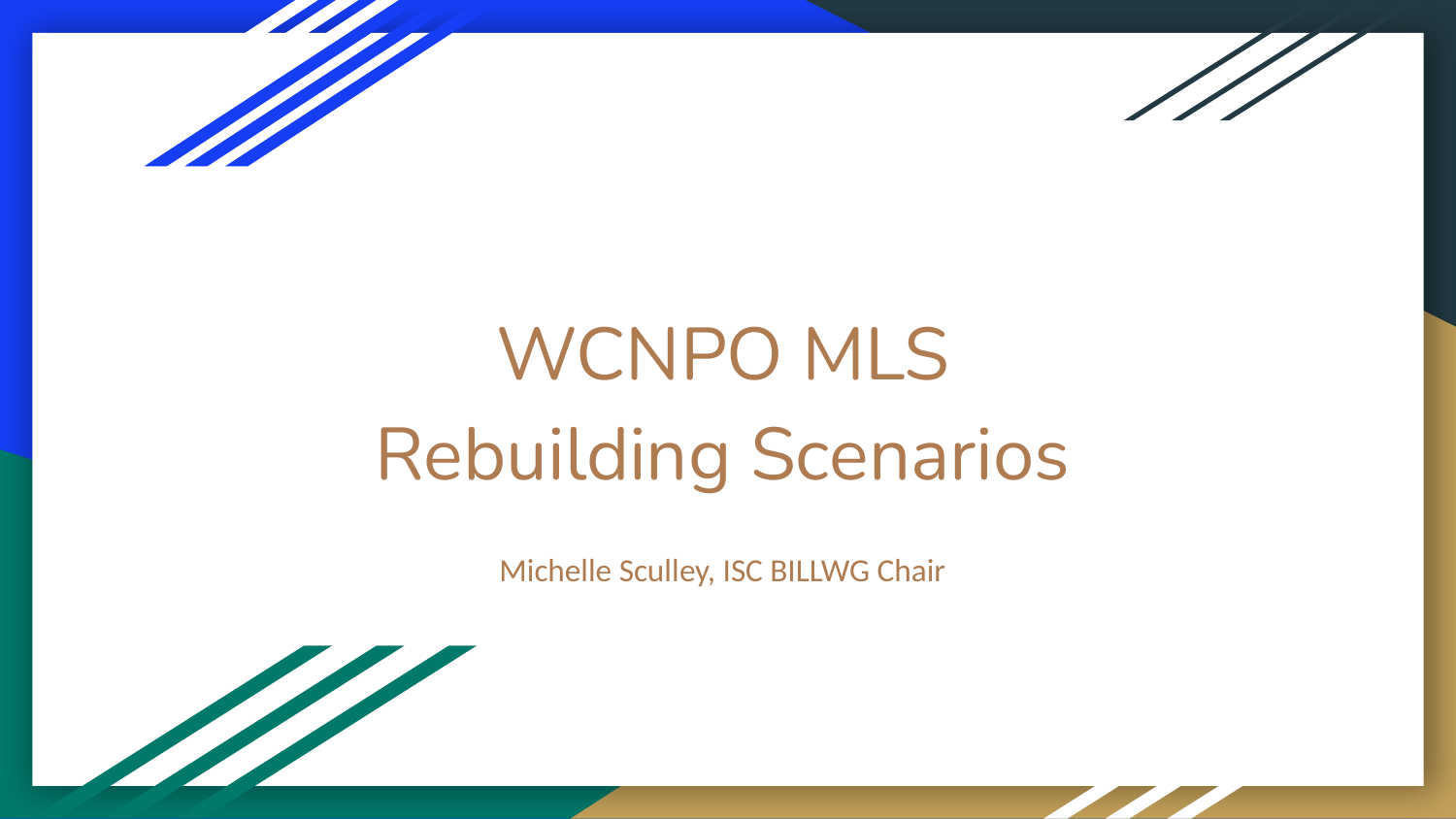

# WCNPO MLS Rebuilding Scenarios
Michelle Sculley, ISC BILLWG Chair